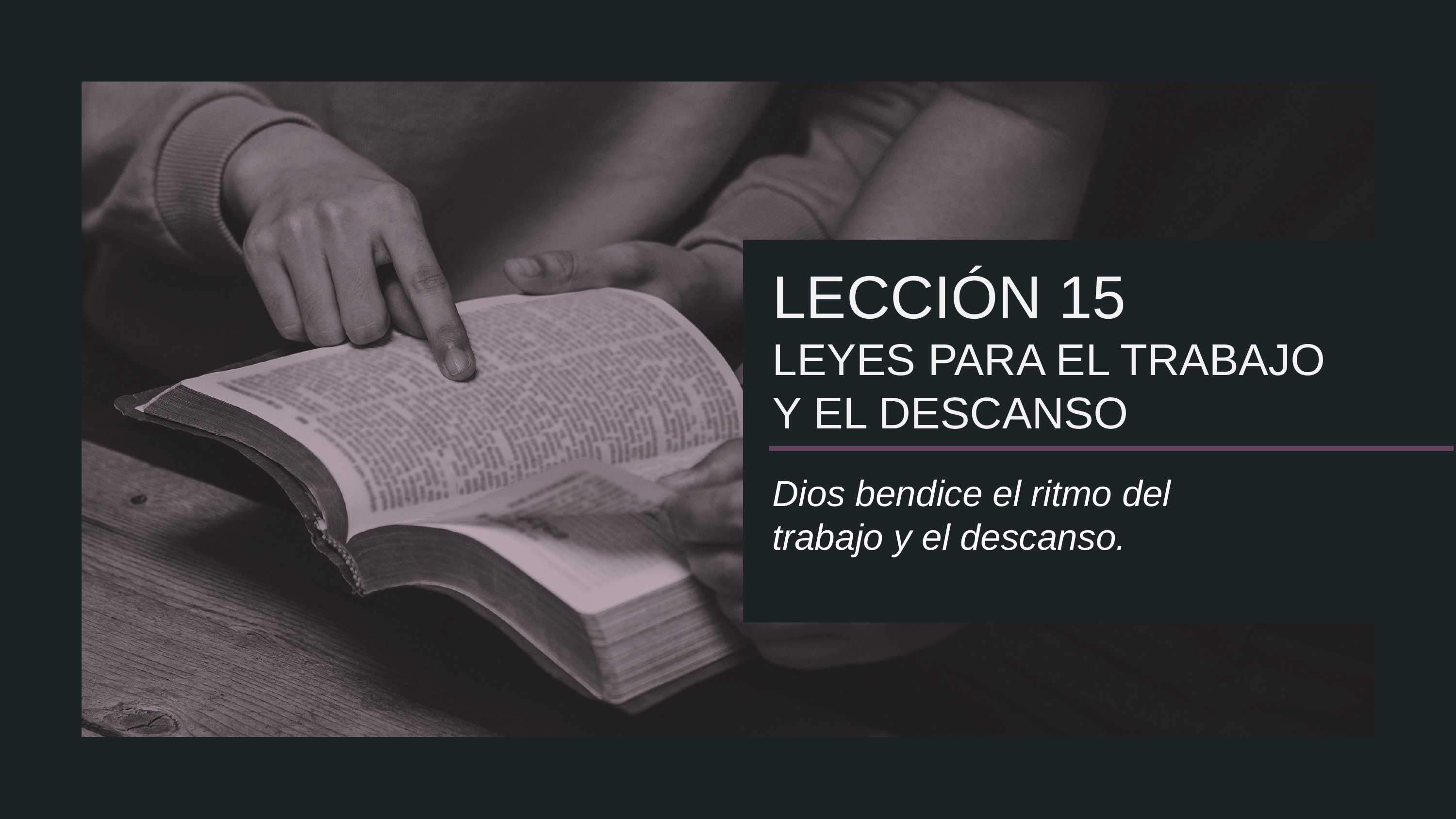

LECCIÓN 15
LEYES PARA EL TRABAJO Y EL DESCANSO
Dios bendice el ritmo del
trabajo y el descanso.